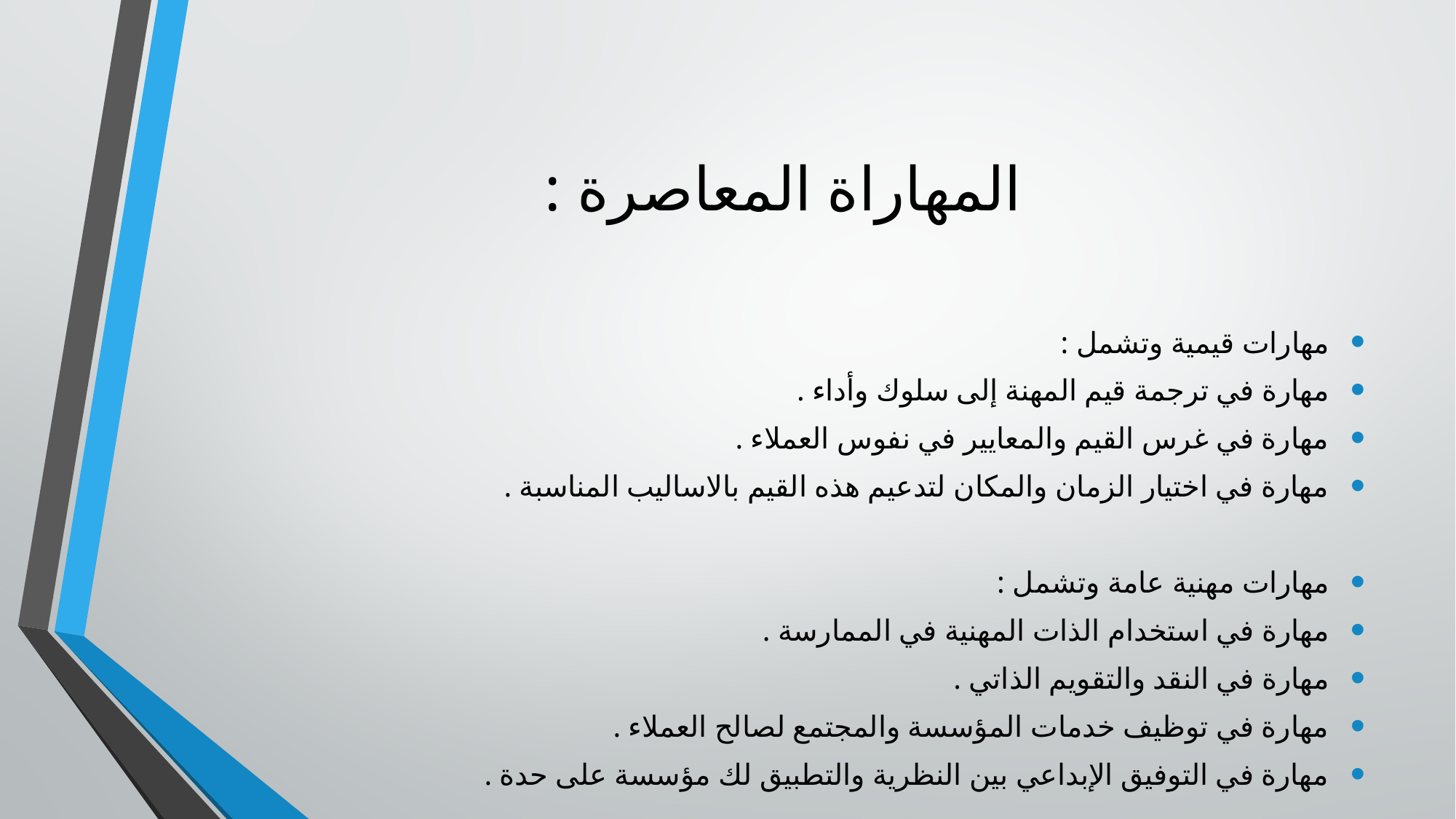

# المهاراة المعاصرة :
مهارات قيمية وتشمل :
مهارة في ترجمة قيم المهنة إلى سلوك وأداء .
مهارة في غرس القيم والمعايير في نفوس العملاء .
مهارة في اختيار الزمان والمكان لتدعيم هذه القيم بالاساليب المناسبة .

مهارات مهنية عامة وتشمل :
مهارة في استخدام الذات المهنية في الممارسة .
مهارة في النقد والتقويم الذاتي .
مهارة في توظيف خدمات المؤسسة والمجتمع لصالح العملاء .
مهارة في التوفيق الإبداعي بين النظرية والتطبيق لك مؤسسة على حدة .